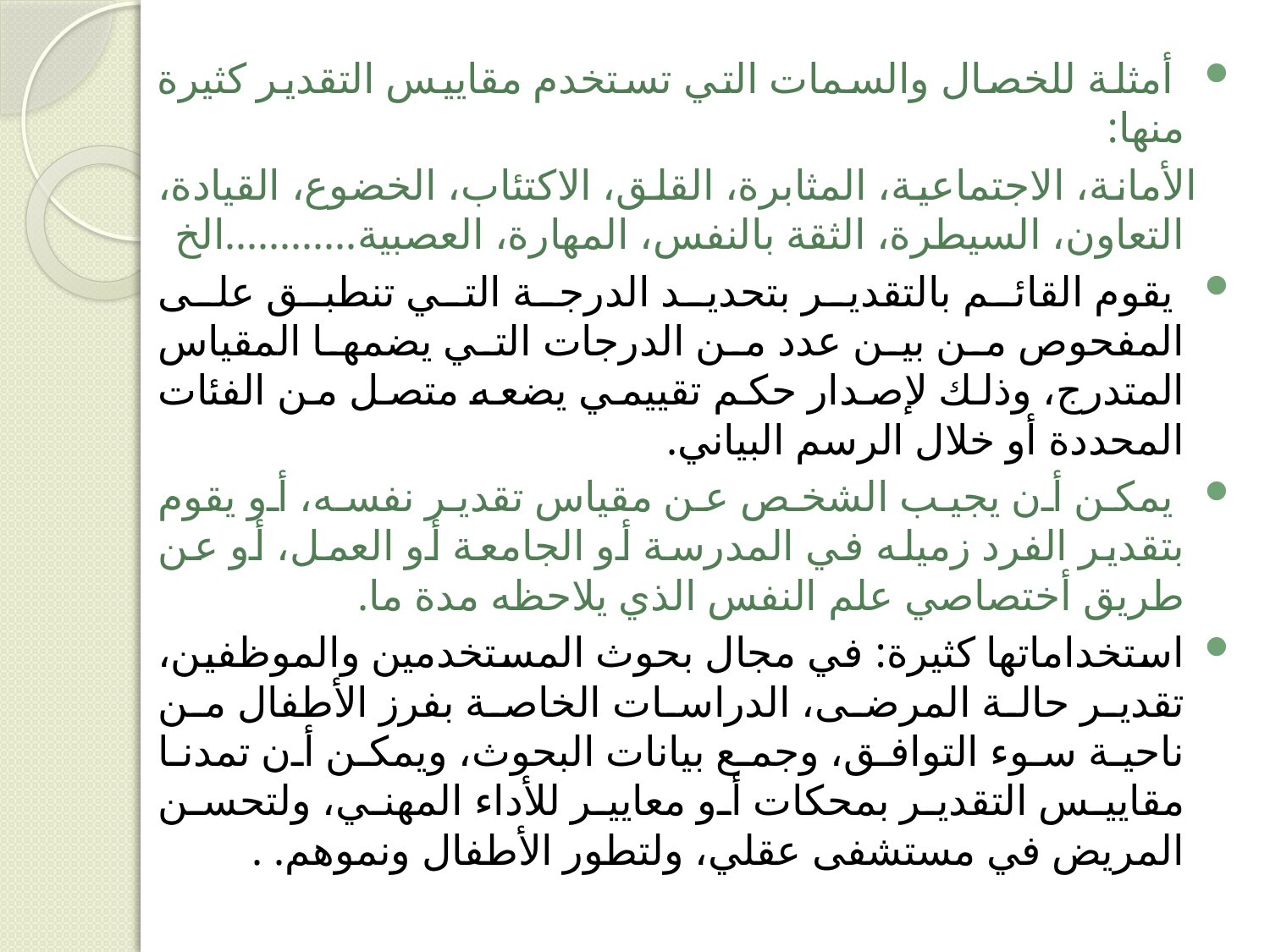

أمثلة للخصال والسمات التي تستخدم مقاييس التقدير كثيرة منها:
  الأمانة، الاجتماعية، المثابرة، القلق، الاكتئاب، الخضوع، القيادة، التعاون، السيطرة، الثقة بالنفس، المهارة، العصبية............الخ
 يقوم القائم بالتقدير بتحديد الدرجة التي تنطبق على المفحوص من بين عدد من الدرجات التي يضمها المقياس المتدرج، وذلك لإصدار حكم تقييمي يضعه متصل من الفئات المحددة أو خلال الرسم البياني.
 يمكن أن يجيب الشخص عن مقياس تقدير نفسه، أو يقوم بتقدير الفرد زميله في المدرسة أو الجامعة أو العمل، أو عن طريق أختصاصي علم النفس الذي يلاحظه مدة ما.
استخداماتها كثيرة: في مجال بحوث المستخدمين والموظفين، تقدير حالة المرضى، الدراسات الخاصة بفرز الأطفال من ناحية سوء التوافق، وجمع بيانات البحوث، ويمكن أن تمدنا مقاييس التقدير بمحكات أو معايير للأداء المهني، ولتحسن المريض في مستشفى عقلي، ولتطور الأطفال ونموهم. .